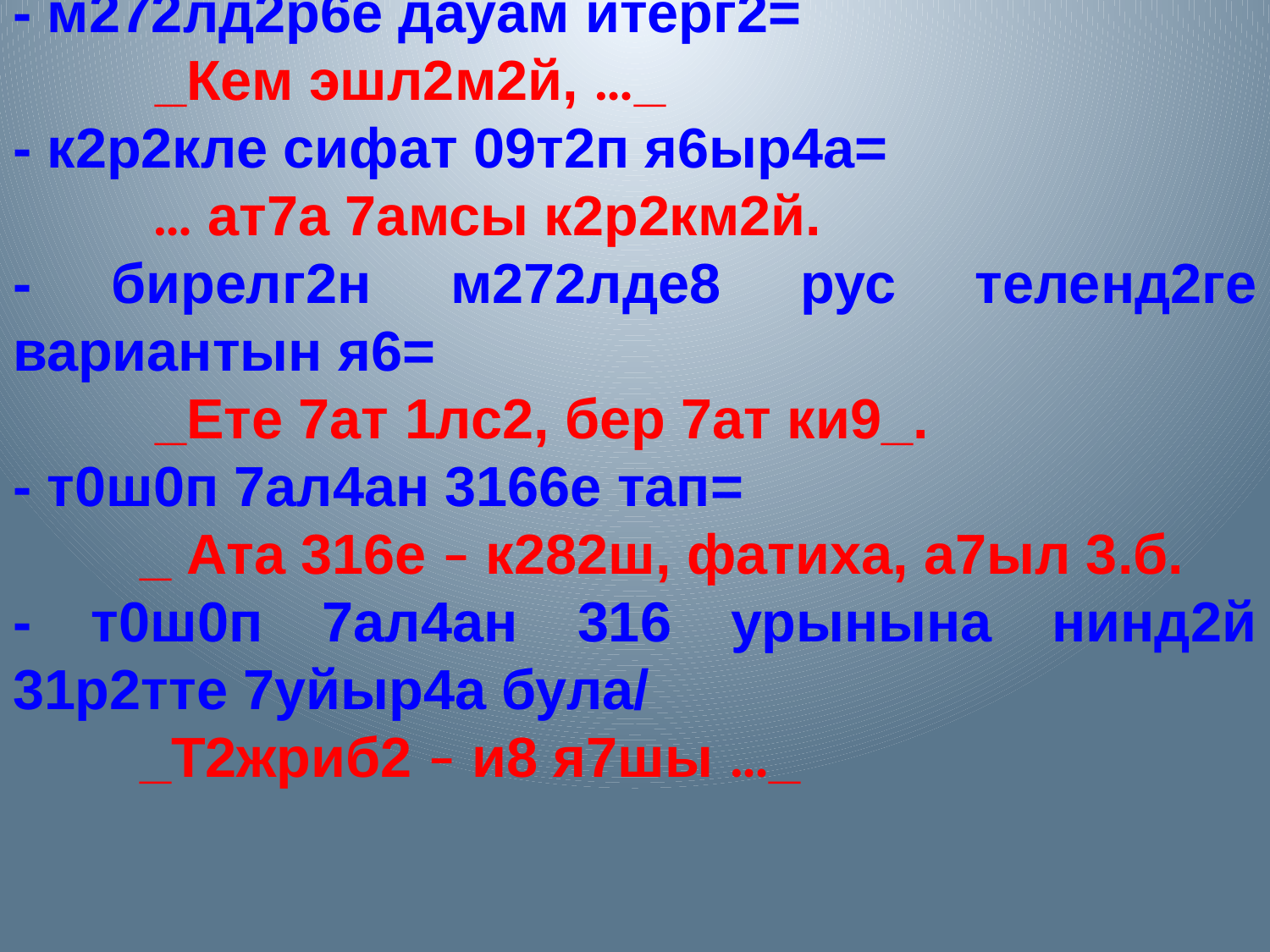

- м272лд2р6е дауам итерг2=
	 _Кем эшл2м2й, …_
- к2р2кле сифат 09т2п я6ыр4а=
	 … ат7а 7амсы к2р2км2й.
- бирелг2н м272лде8 рус теленд2ге вариантын я6=
	 _Ете 7ат 1лс2, бер 7ат ки9_.
- т0ш0п 7ал4ан 3166е тап=
	_ Ата 316е – к282ш, фатиха, а7ыл 3.б.
- т0ш0п 7ал4ан 316 урынына нинд2й 31р2тте 7уйыр4а була/
	_Т2жриб2 – и8 я7шы …_